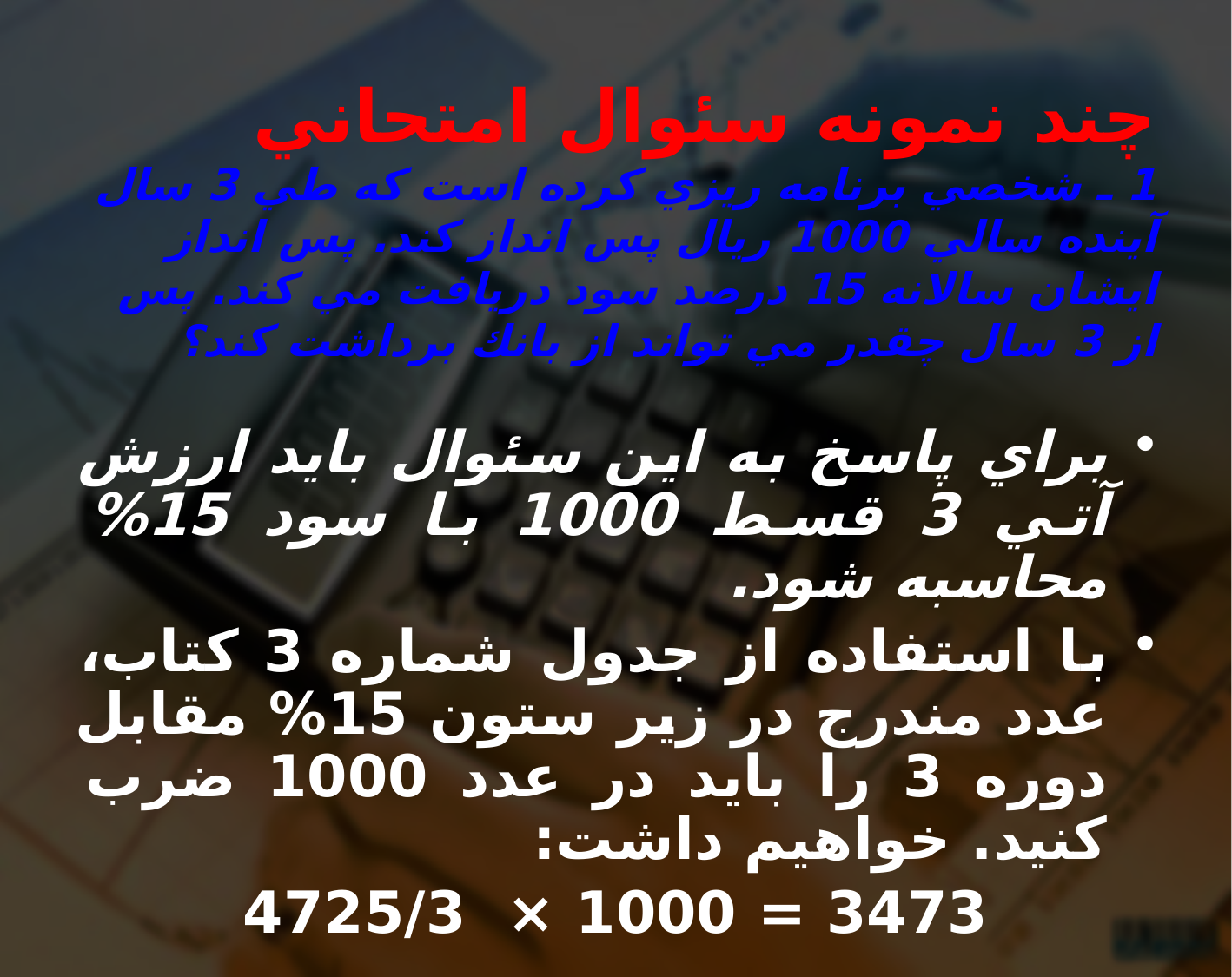

# چند نمونه سئوال امتحاني 1 ـ شخصي برنامه ريزي كرده است كه طي 3 سال آينده سالي 1000 ريال پس انداز كند. پس انداز ايشان سالانه 15 درصد سود دريافت مي كند. پس از 3 سال چقدر مي تواند از بانك برداشت كند؟
براي پاسخ به اين سئوال بايد ارزش آتي 3 قسط 1000 با سود 15% محاسبه شود.
با استفاده از جدول شماره 3 كتاب، عدد مندرج در زير ستون 15% مقابل دوره 3 را بايد در عدد 1000 ضرب كنيد. خواهيم داشت:
3473 = 1000 ×  4725/3